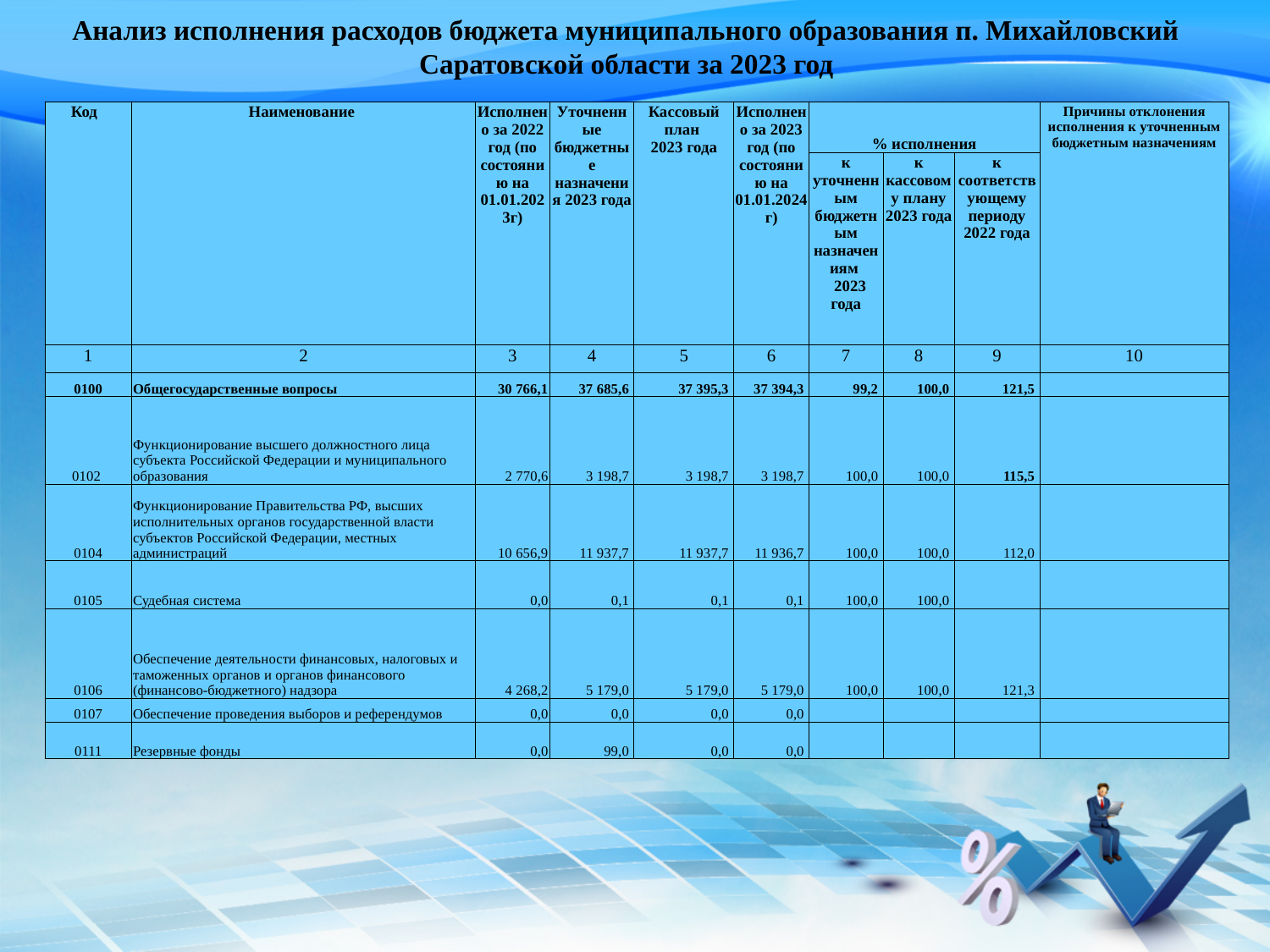

# Анализ исполнения расходов бюджета муниципального образования п. Михайловский Саратовской области за 2023 год
| Код | Наименование | Исполнено за 2022 год (по состоянию на 01.01.2023г) | Уточненные бюджетные назначения 2023 года | Кассовый план 2023 года | Исполнено за 2023 год (по состоянию на 01.01.2024г) | % исполнения |  |  | Причины отклонения исполнения к уточненным бюджетным назначениям |
| --- | --- | --- | --- | --- | --- | --- | --- | --- | --- |
|  |  |  |  |  |  | к уточненным бюджетным назначениям 2023 года | к кассовому плану 2023 года | к соответствующему периоду 2022 года |  |
| 1 | 2 | 3 | 4 | 5 | 6 | 7 | 8 | 9 | 10 |
| 0100 | Общегосударственные вопросы | 30 766,1 | 37 685,6 | 37 395,3 | 37 394,3 | 99,2 | 100,0 | 121,5 |  |
| 0102 | Функционирование высшего должностного лица субъекта Российской Федерации и муниципального образования | 2 770,6 | 3 198,7 | 3 198,7 | 3 198,7 | 100,0 | 100,0 | 115,5 |  |
| 0104 | Функционирование Правительства РФ, высших исполнительных органов государственной власти субъектов Российской Федерации, местных администраций | 10 656,9 | 11 937,7 | 11 937,7 | 11 936,7 | 100,0 | 100,0 | 112,0 |  |
| 0105 | Судебная система | 0,0 | 0,1 | 0,1 | 0,1 | 100,0 | 100,0 |  |  |
| 0106 | Обеспечение деятельности финансовых, налоговых и таможенных органов и органов финансового (финансово-бюджетного) надзора | 4 268,2 | 5 179,0 | 5 179,0 | 5 179,0 | 100,0 | 100,0 | 121,3 |  |
| 0107 | Обеспечение проведения выборов и референдумов | 0,0 | 0,0 | 0,0 | 0,0 |  |  |  |  |
| 0111 | Резервные фонды | 0,0 | 99,0 | 0,0 | 0,0 |  |  |  |  |